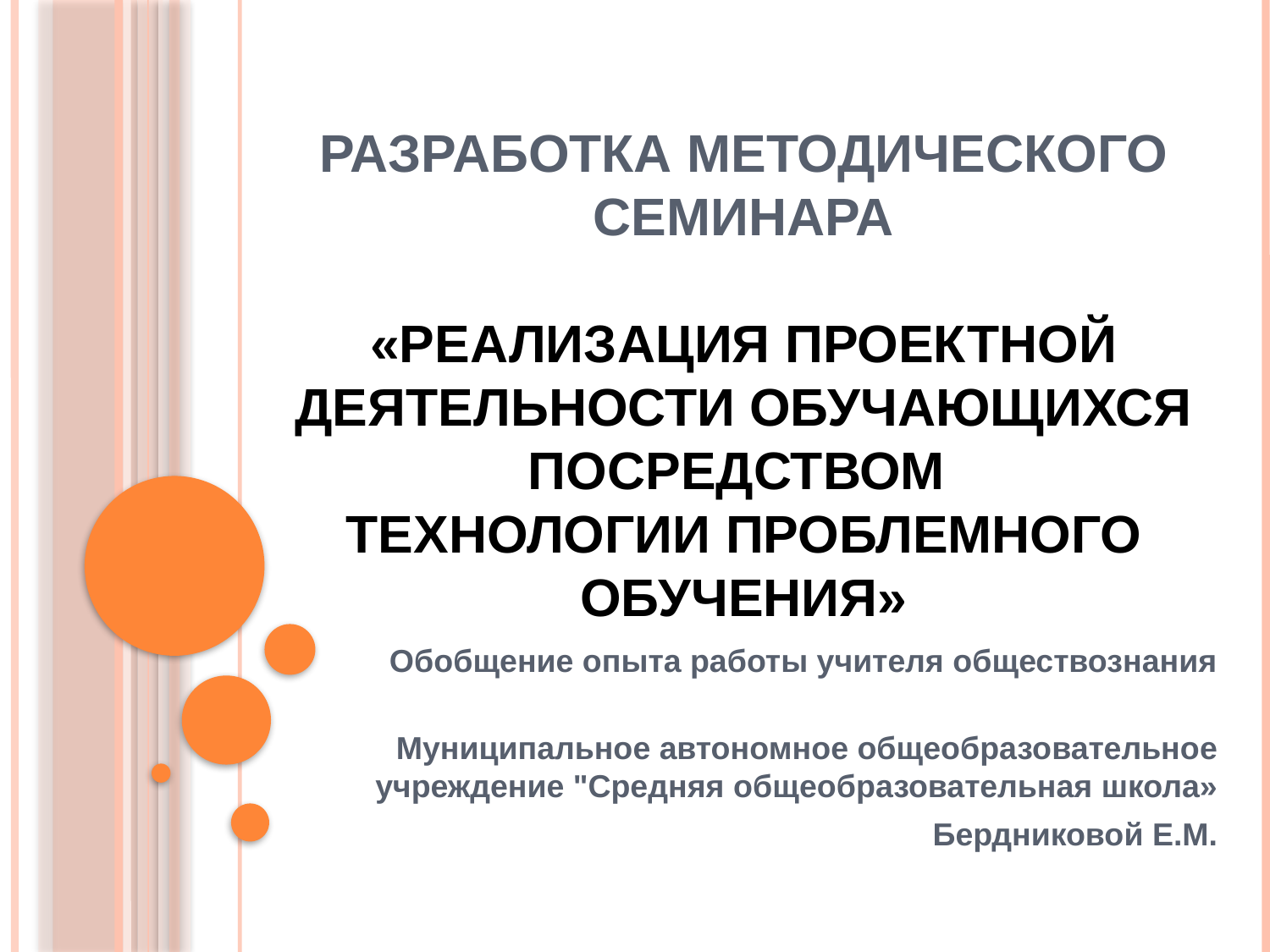

# Разработка методического семинара «Реализация проектной деятельности обучающихся посредством технологии проблемного обучения»
Обобщение опыта работы учителя обществознания
Муниципальное автономное общеобразовательное учреждение "Средняя общеобразовательная школа»
Бердниковой Е.М.